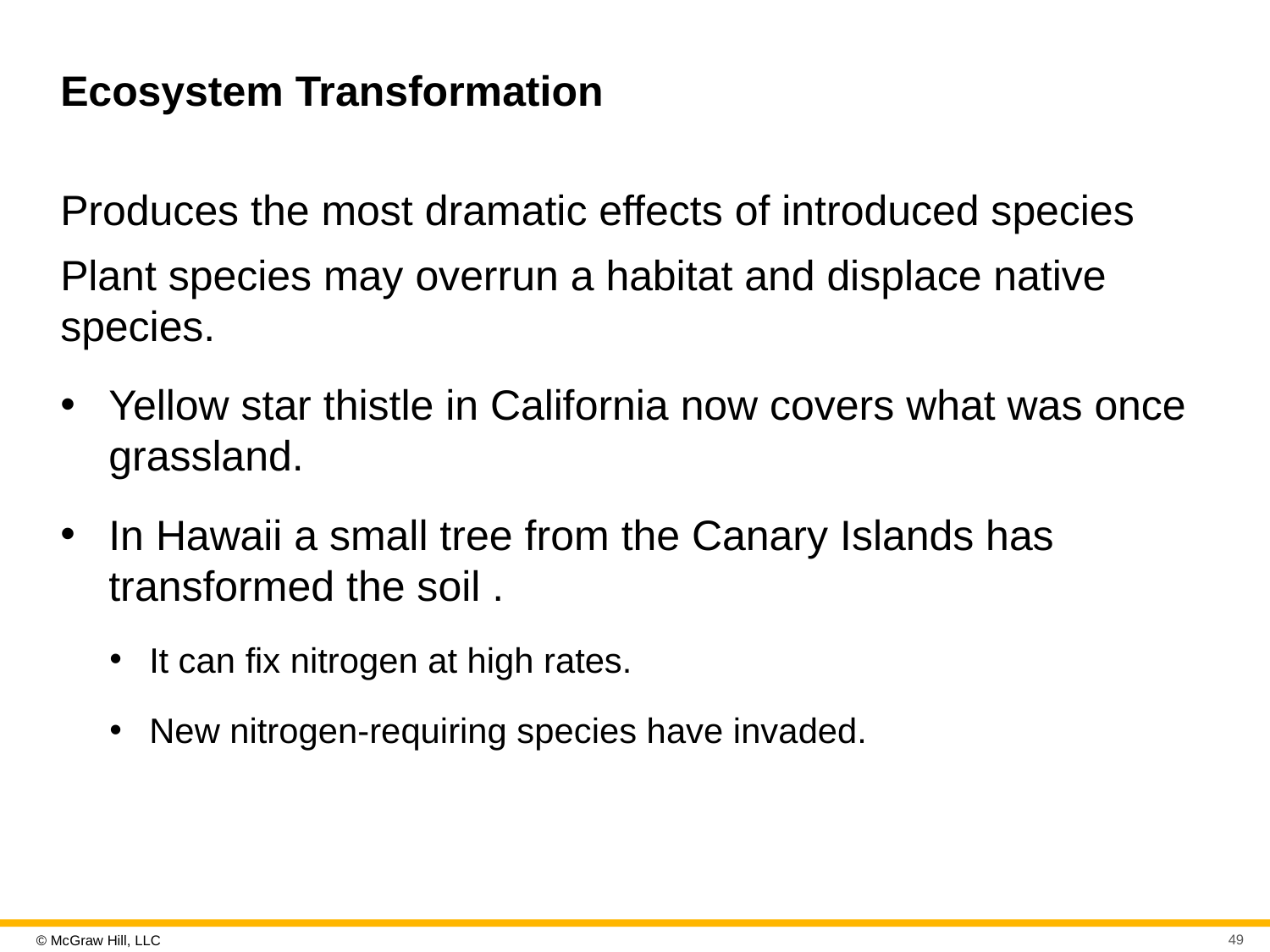

# Ecosystem Transformation
Produces the most dramatic effects of introduced species
Plant species may overrun a habitat and displace native species.
Yellow star thistle in California now covers what was once grassland.
In Hawaii a small tree from the Canary Islands has transformed the soil .
It can fix nitrogen at high rates.
New nitrogen-requiring species have invaded.
49